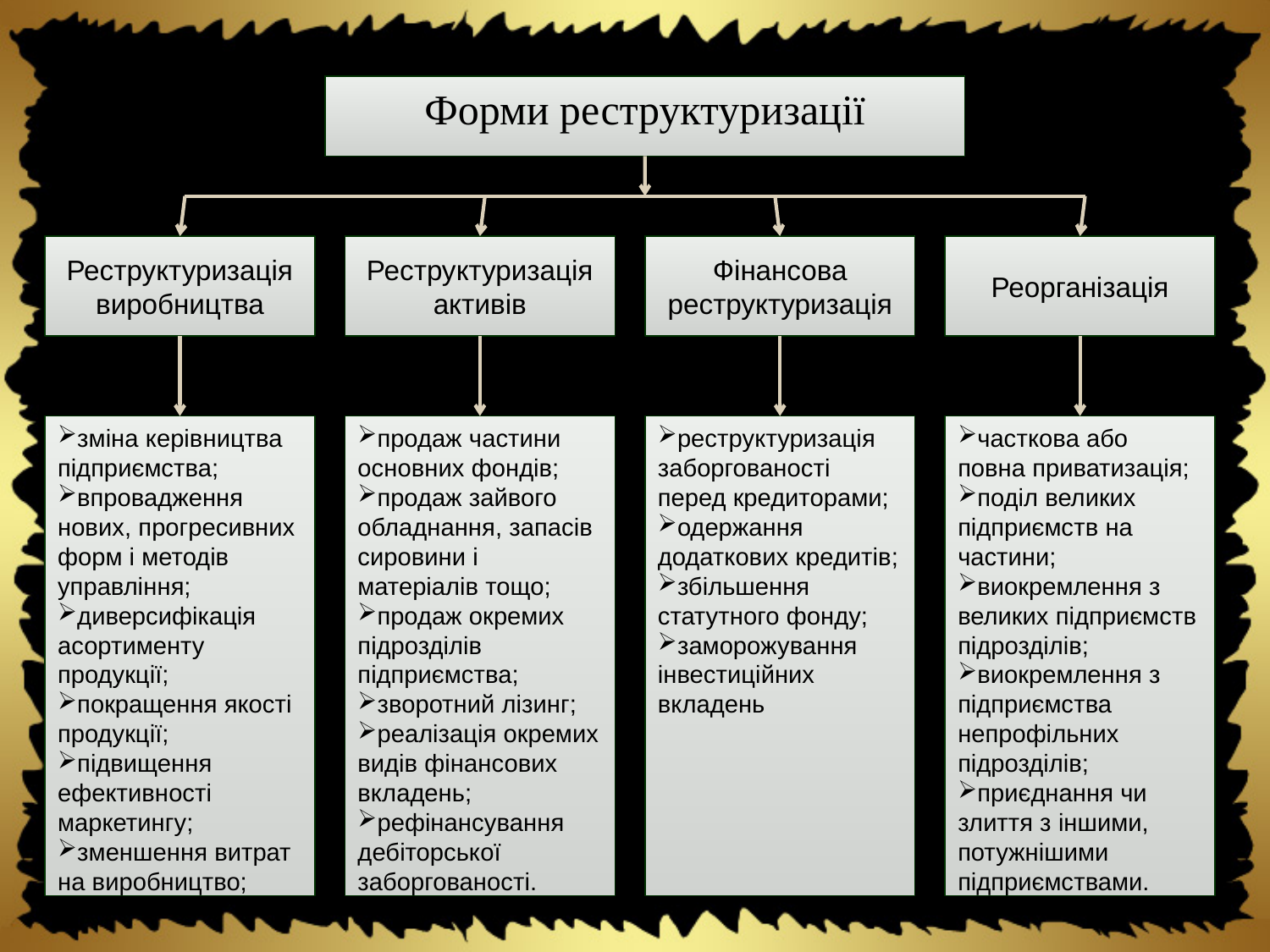

Форми реструктуризації
Реструктуризація виробництва
Реструктуризація активів
Фінансова реструктуризація
Реорганізація
зміна керівництва підприємства;
впровадження нових, прогресивних форм і методів управління;
диверсифікація асортименту продукції;
покращення якості продукції;
підвищення ефективності маркетингу;
зменшення витрат на виробництво;

продаж частини основних фондів;
продаж зайвого обладнання, запасів сировини і матеріалів тощо;
продаж окремих підрозділів підприємства;
зворотний лізинг;
реалізація окремих видів фінансових вкладень;
рефінансування дебіторської заборгованості.
реструктуризація заборгованості перед кредиторами;
одержання додаткових кредитів;
збільшення статутного фонду;
заморожування інвестиційних вкладень
часткова або повна приватизація;
поділ великих підприємств на частини;
виокремлення з великих підприємств підрозділів;
виокремлення з підприємства  непрофільних підрозділів;
приєднання чи злиття з іншими, потужнішими підприємствами.